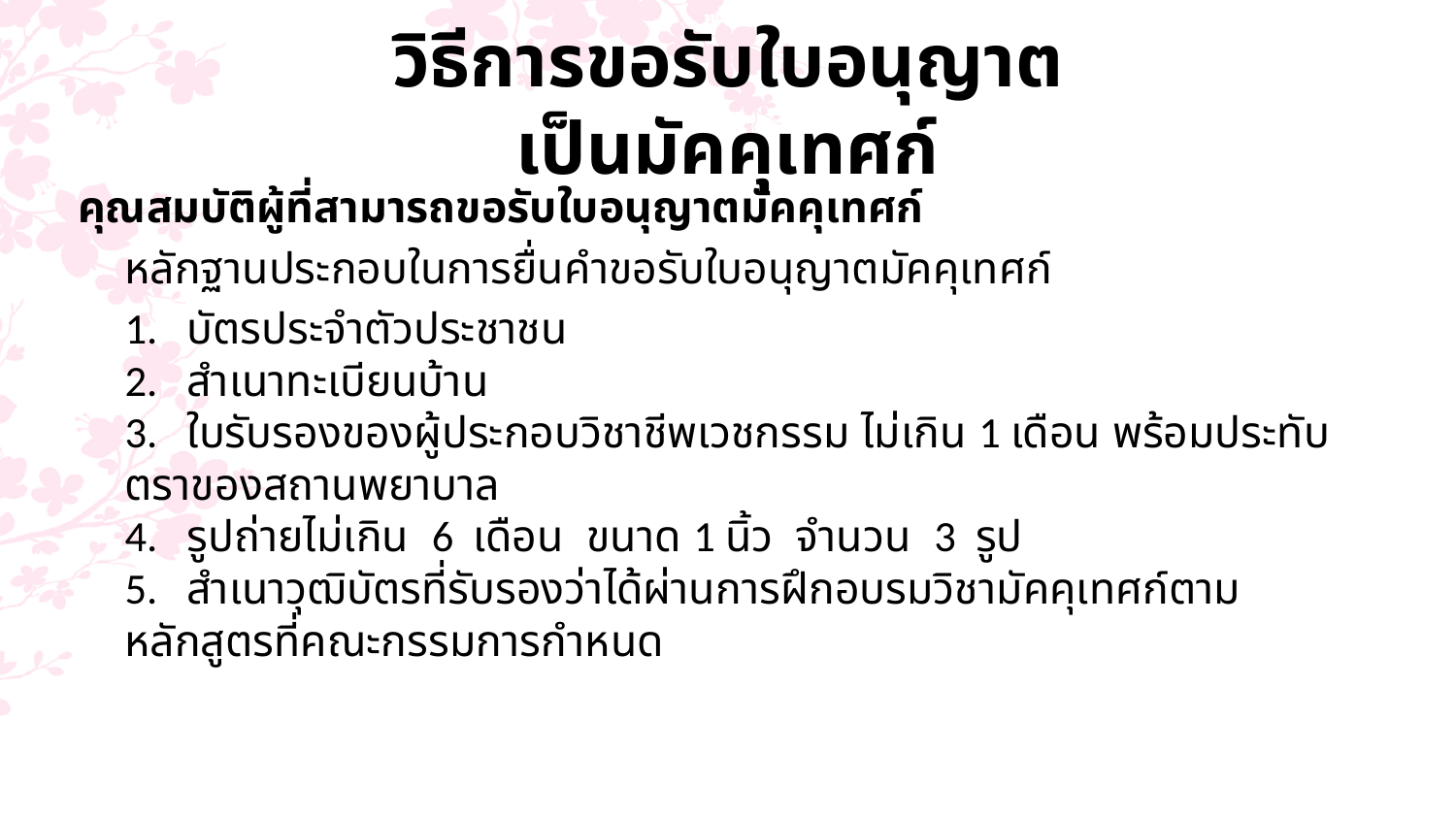

# วิธีการขอรับใบอนุญาตเป็นมัคคุเทศก์

คุณสมบัติผู้ที่สามารถขอรับใบอนุญาตมัคคุเทศก์
	หลักฐานประกอบในการยื่นคำขอรับใบอนุญาตมัคคุเทศก์
	1.   บัตรประจำตัวประชาชน  
2.   สำเนาทะเบียนบ้าน
3.   ใบรับรองของผู้ประกอบวิชาชีพเวชกรรม ไม่เกิน 1 เดือน พร้อมประทับตราของสถานพยาบาล
4.   รูปถ่ายไม่เกิน  6  เดือน  ขนาด 1 นิ้ว  จำนวน  3  รูป
5.   สำเนาวุฒิบัตรที่รับรองว่าได้ผ่านการฝึกอบรมวิชามัคคุเทศก์ตามหลักสูตรที่คณะกรรมการกำหนด